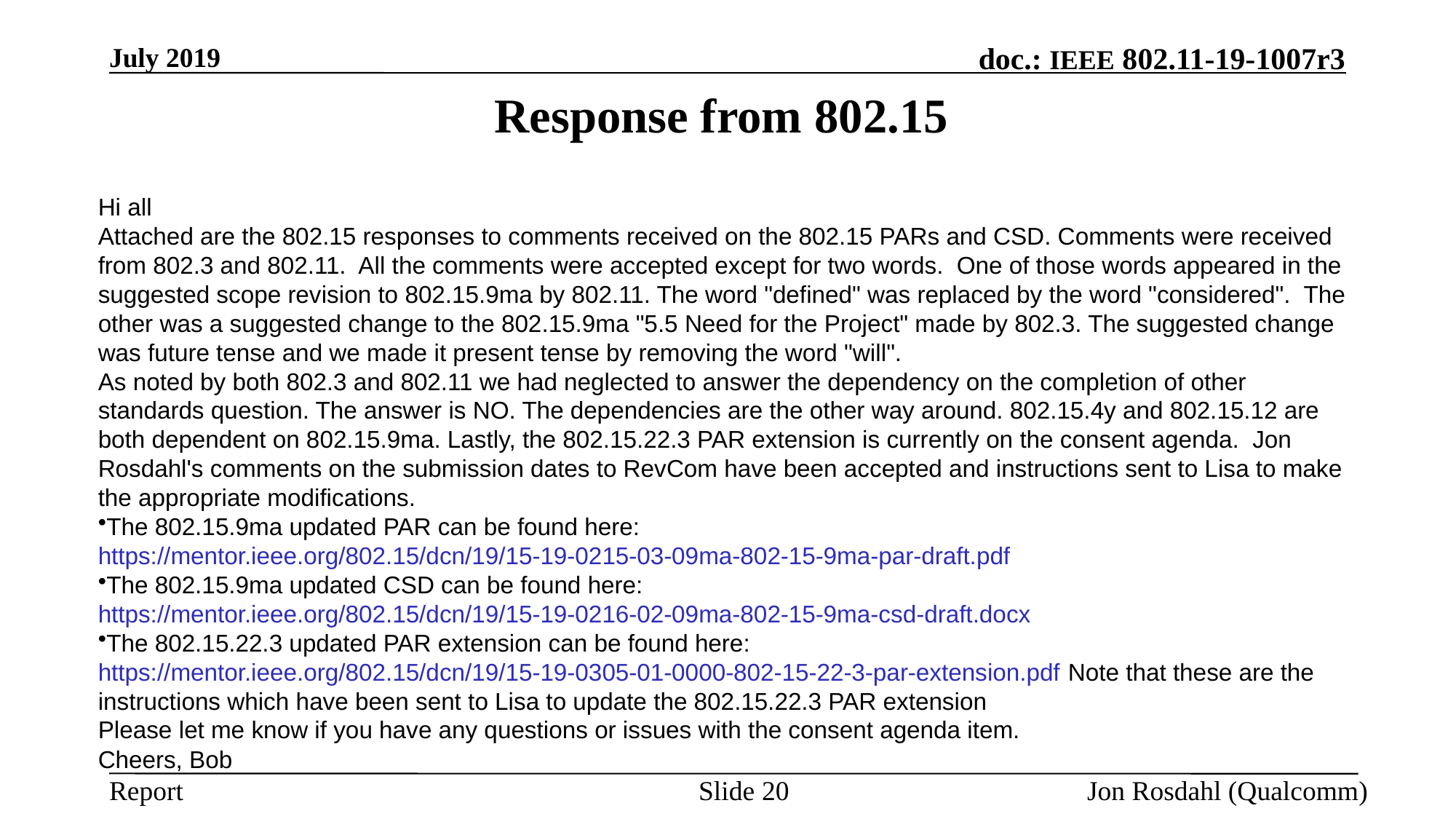

July 2019
# Response from 802.15
Hi all
Attached are the 802.15 responses to comments received on the 802.15 PARs and CSD. Comments were received from 802.3 and 802.11.  All the comments were accepted except for two words.  One of those words appeared in the suggested scope revision to 802.15.9ma by 802.11. The word "defined" was replaced by the word "considered".  The other was a suggested change to the 802.15.9ma "5.5 Need for the Project" made by 802.3. The suggested change was future tense and we made it present tense by removing the word "will".
As noted by both 802.3 and 802.11 we had neglected to answer the dependency on the completion of other standards question. The answer is NO. The dependencies are the other way around. 802.15.4y and 802.15.12 are both dependent on 802.15.9ma. Lastly, the 802.15.22.3 PAR extension is currently on the consent agenda.  Jon Rosdahl's comments on the submission dates to RevCom have been accepted and instructions sent to Lisa to make the appropriate modifications.
The 802.15.9ma updated PAR can be found here: https://mentor.ieee.org/802.15/dcn/19/15-19-0215-03-09ma-802-15-9ma-par-draft.pdf
The 802.15.9ma updated CSD can be found here: https://mentor.ieee.org/802.15/dcn/19/15-19-0216-02-09ma-802-15-9ma-csd-draft.docx
The 802.15.22.3 updated PAR extension can be found here: https://mentor.ieee.org/802.15/dcn/19/15-19-0305-01-0000-802-15-22-3-par-extension.pdf Note that these are the instructions which have been sent to Lisa to update the 802.15.22.3 PAR extension
Please let me know if you have any questions or issues with the consent agenda item.
Cheers, Bob
Slide 20
Jon Rosdahl (Qualcomm)